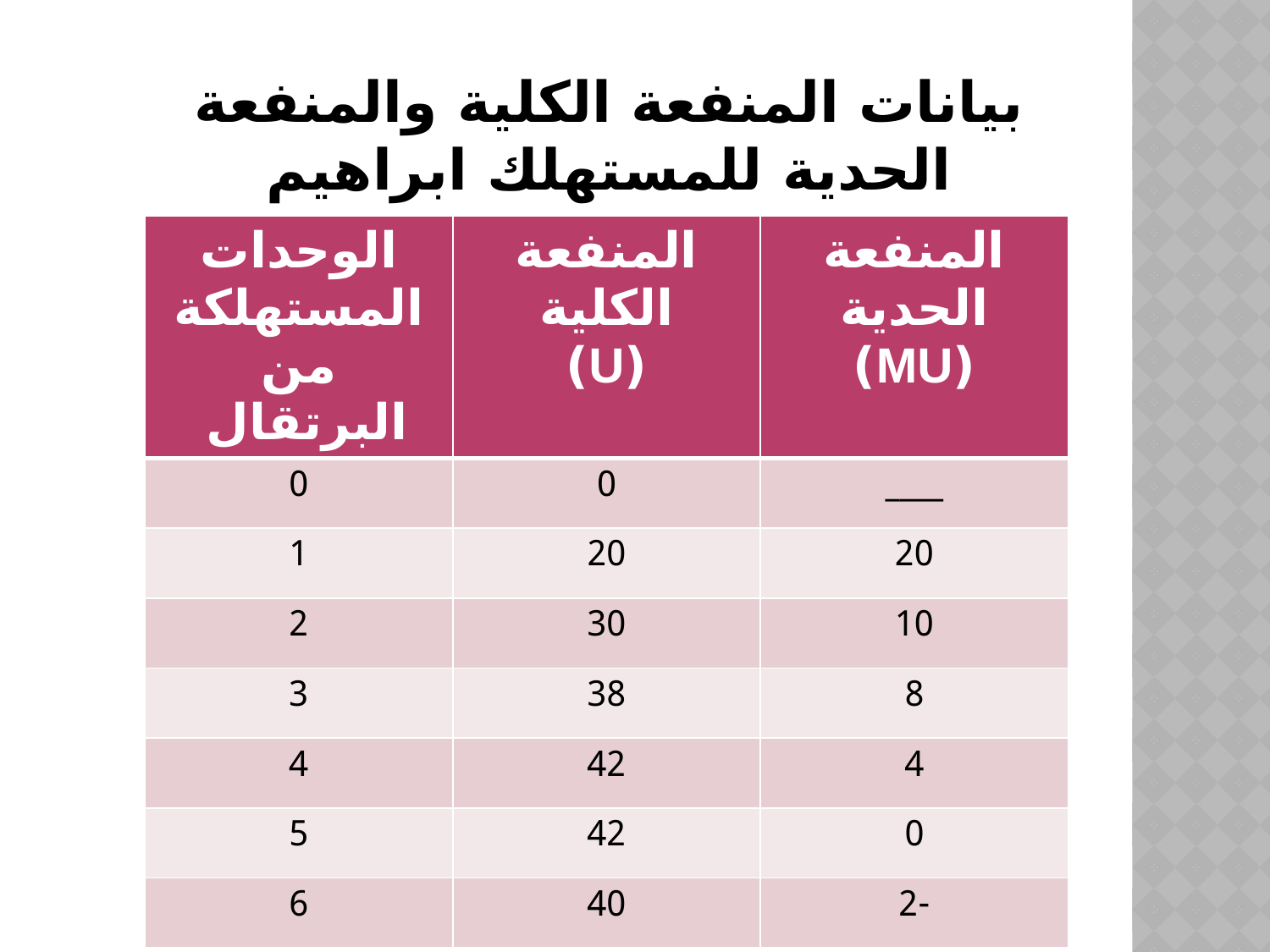

# بيانات المنفعة الكلية والمنفعة الحدية للمستهلك ابراهيم
| الوحدات المستهلكة من البرتقال | المنفعة الكلية (U) | المنفعة الحدية (MU) |
| --- | --- | --- |
| 0 | 0 | \_\_\_\_ |
| 1 | 20 | 20 |
| 2 | 30 | 10 |
| 3 | 38 | 8 |
| 4 | 42 | 4 |
| 5 | 42 | 0 |
| 6 | 40 | -2 |